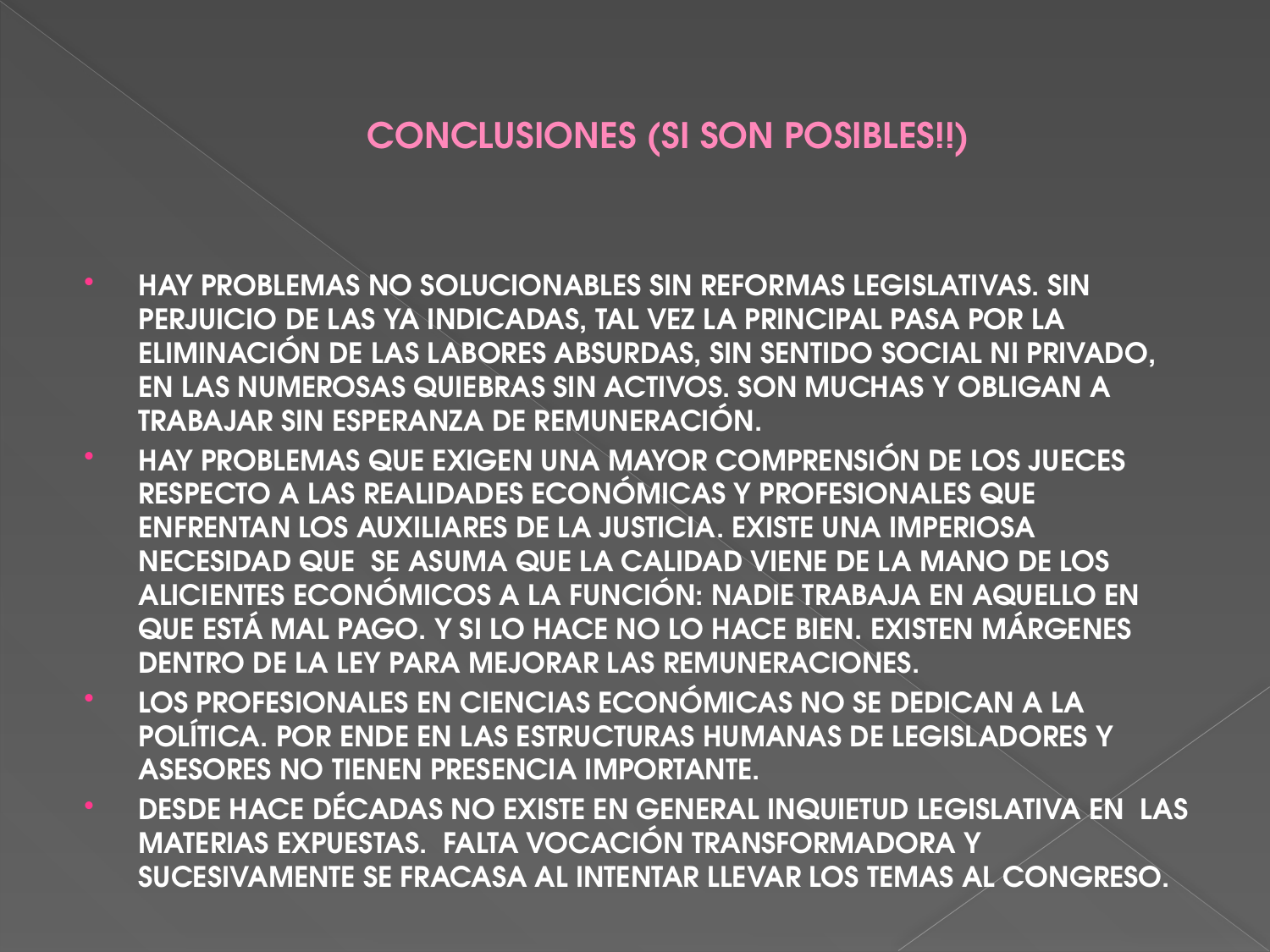

# CONCLUSIONES (SI SON POSIBLES!!)
HAY PROBLEMAS NO SOLUCIONABLES SIN REFORMAS LEGISLATIVAS. SIN PERJUICIO DE LAS YA INDICADAS, TAL VEZ LA PRINCIPAL PASA POR LA ELIMINACIÓN DE LAS LABORES ABSURDAS, SIN SENTIDO SOCIAL NI PRIVADO, EN LAS NUMEROSAS QUIEBRAS SIN ACTIVOS. SON MUCHAS Y OBLIGAN A TRABAJAR SIN ESPERANZA DE REMUNERACIÓN.
HAY PROBLEMAS QUE EXIGEN UNA MAYOR COMPRENSIÓN DE LOS JUECES RESPECTO A LAS REALIDADES ECONÓMICAS Y PROFESIONALES QUE ENFRENTAN LOS AUXILIARES DE LA JUSTICIA. EXISTE UNA IMPERIOSA NECESIDAD QUE  SE ASUMA QUE LA CALIDAD VIENE DE LA MANO DE LOS ALICIENTES ECONÓMICOS A LA FUNCIÓN: NADIE TRABAJA EN AQUELLO EN QUE ESTÁ MAL PAGO. Y SI LO HACE NO LO HACE BIEN. EXISTEN MÁRGENES DENTRO DE LA LEY PARA MEJORAR LAS REMUNERACIONES.
LOS PROFESIONALES EN CIENCIAS ECONÓMICAS NO SE DEDICAN A LA POLÍTICA. POR ENDE EN LAS ESTRUCTURAS HUMANAS DE LEGISLADORES Y ASESORES NO TIENEN PRESENCIA IMPORTANTE.
DESDE HACE DÉCADAS NO EXISTE EN GENERAL INQUIETUD LEGISLATIVA EN  LAS MATERIAS EXPUESTAS.  FALTA VOCACIÓN TRANSFORMADORA Y SUCESIVAMENTE SE FRACASA AL INTENTAR LLEVAR LOS TEMAS AL CONGRESO.